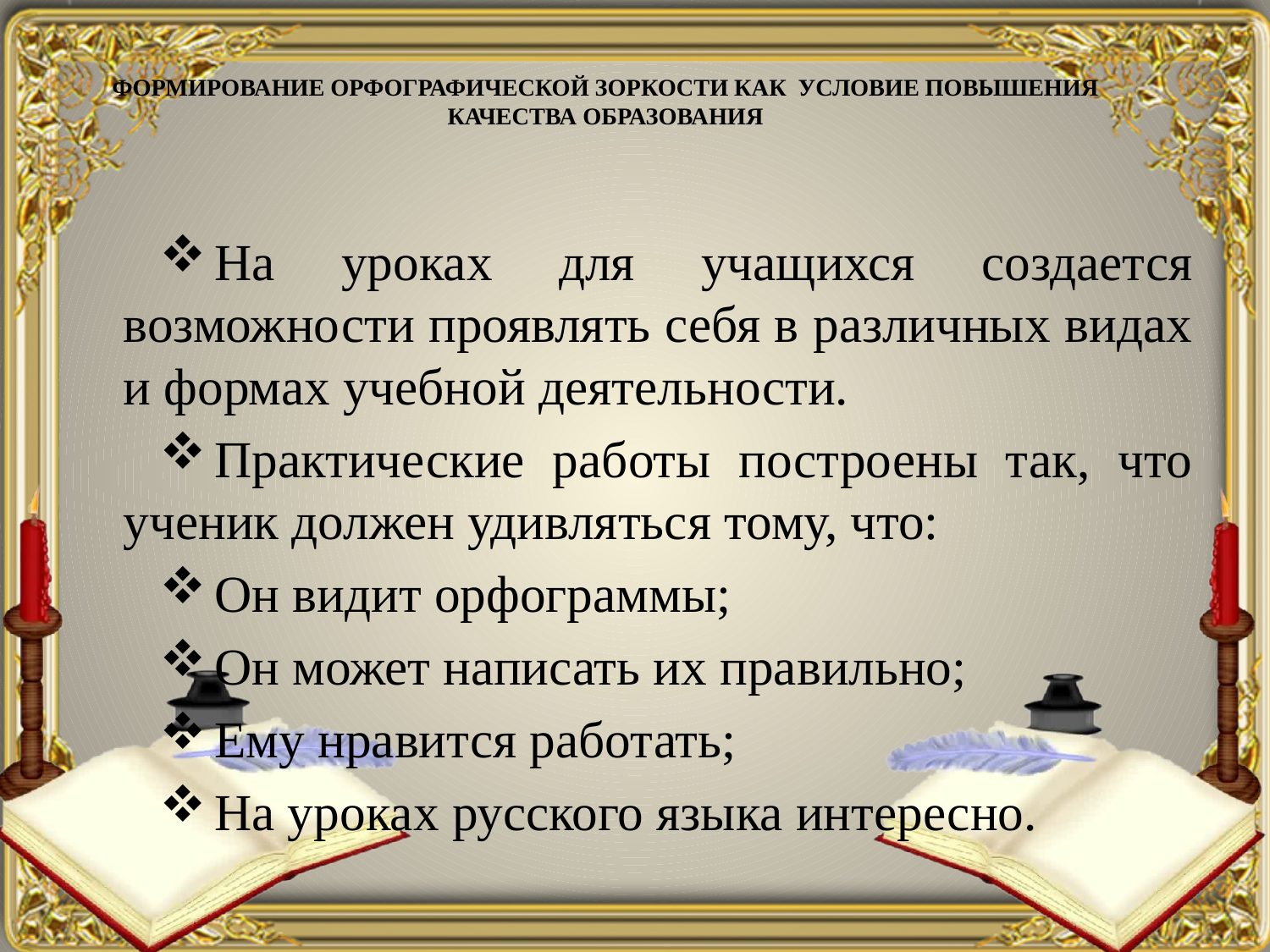

# ФОРМИРОВАНИЕ ОРФОГРАФИЧЕСКОЙ ЗОРКОСТИ КАК  УСЛОВИЕ ПОВЫШЕНИЯ КАЧЕСТВА ОБРАЗОВАНИЯ
На уроках для учащихся создается возможности проявлять себя в различных видах и формах учебной деятельности.
Практические работы построены так, что ученик должен удивляться тому, что:
Он видит орфограммы;
Он может написать их правильно;
Ему нравится работать;
На уроках русского языка интересно.